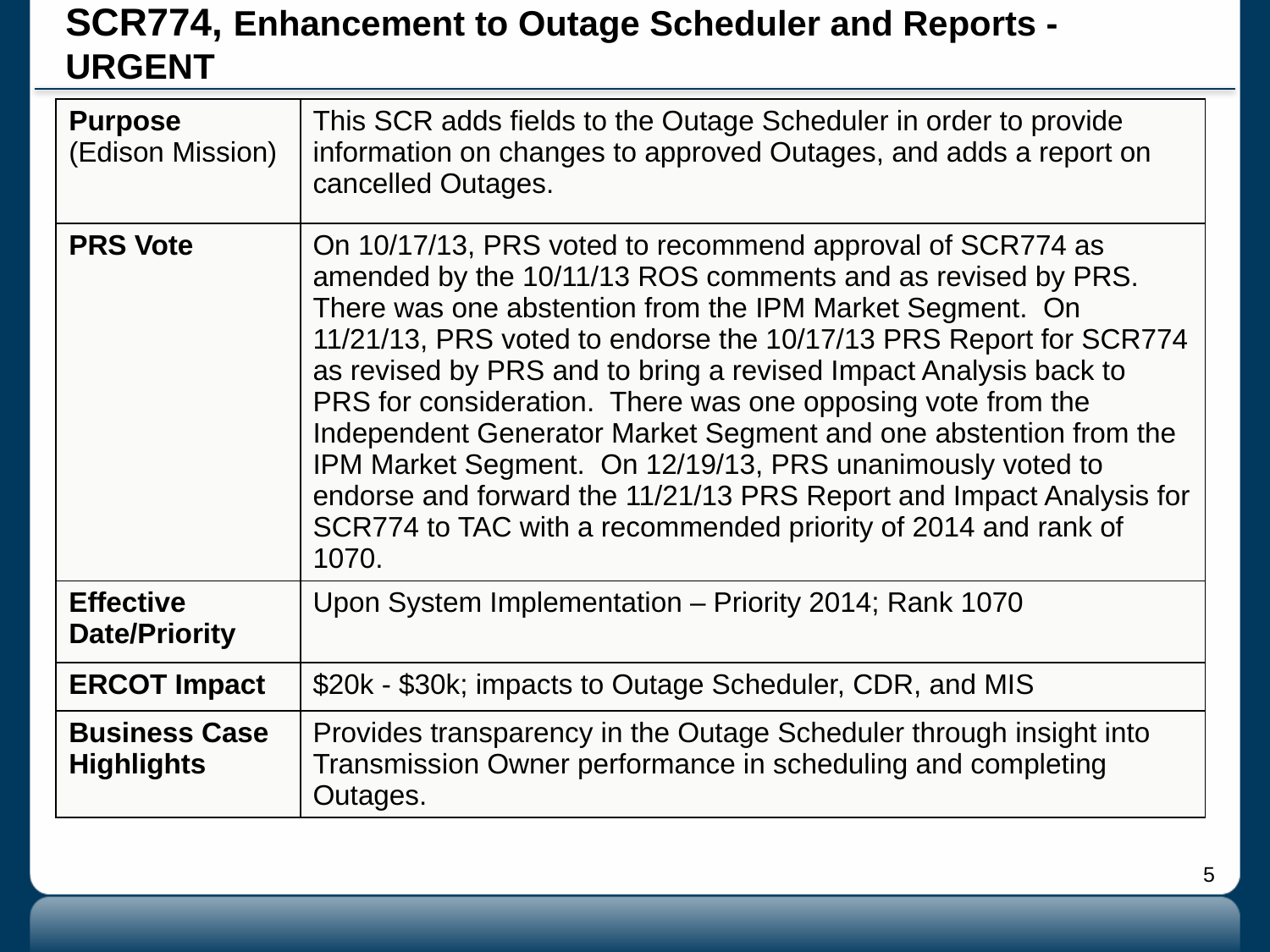

# SCR774, Enhancement to Outage Scheduler and Reports - Urgent
| Purpose (Edison Mission) | This SCR adds fields to the Outage Scheduler in order to provide information on changes to approved Outages, and adds a report on cancelled Outages. |
| --- | --- |
| PRS Vote | On 10/17/13, PRS voted to recommend approval of SCR774 as amended by the 10/11/13 ROS comments and as revised by PRS. There was one abstention from the IPM Market Segment. On 11/21/13, PRS voted to endorse the 10/17/13 PRS Report for SCR774 as revised by PRS and to bring a revised Impact Analysis back to PRS for consideration. There was one opposing vote from the Independent Generator Market Segment and one abstention from the IPM Market Segment. On 12/19/13, PRS unanimously voted to endorse and forward the 11/21/13 PRS Report and Impact Analysis for SCR774 to TAC with a recommended priority of 2014 and rank of 1070. |
| Effective Date/Priority | Upon System Implementation – Priority 2014; Rank 1070 |
| ERCOT Impact | $20k - $30k; impacts to Outage Scheduler, CDR, and MIS |
| Business Case Highlights | Provides transparency in the Outage Scheduler through insight into Transmission Owner performance in scheduling and completing Outages. |